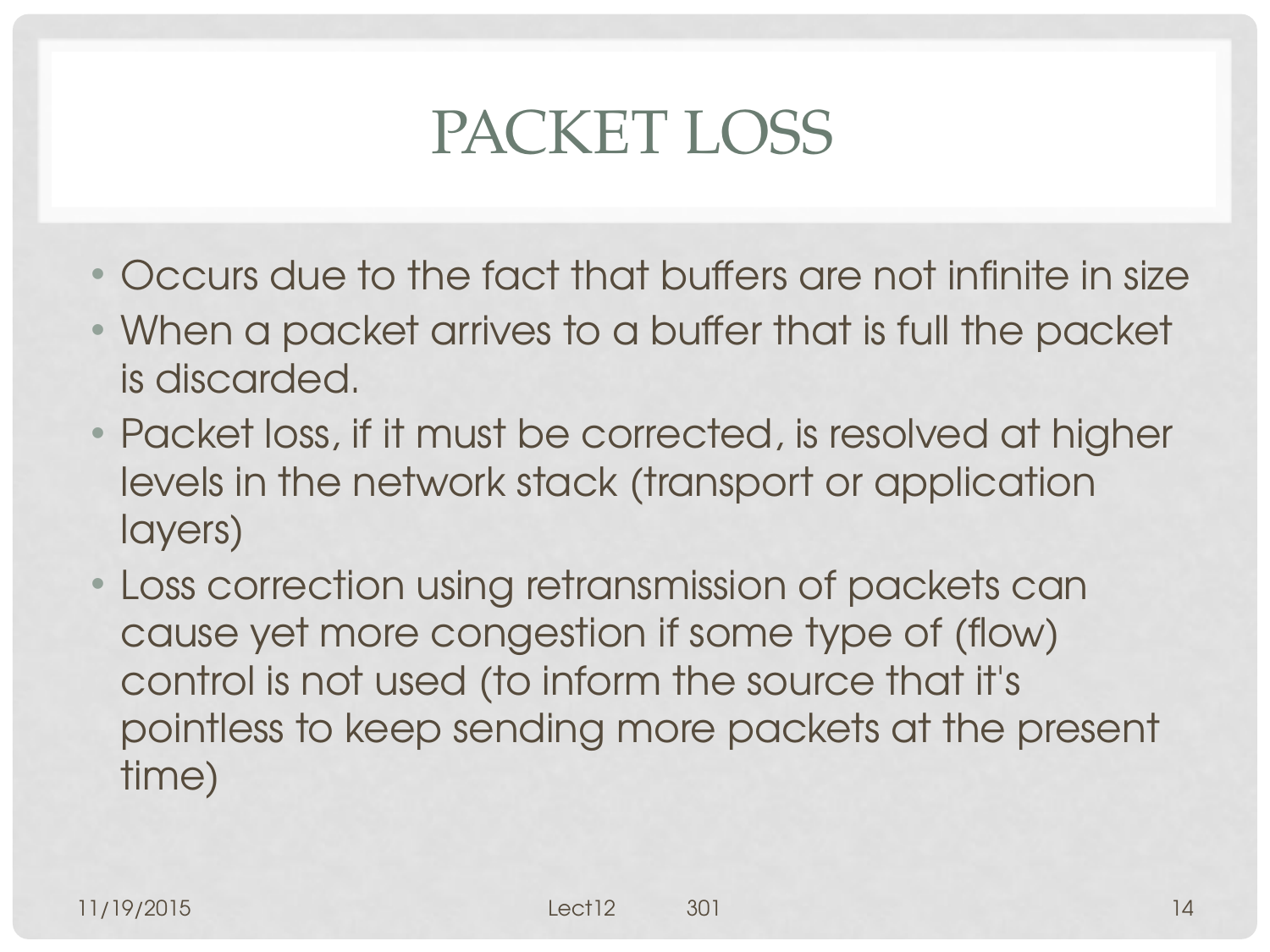

# Packet Loss
Occurs due to the fact that buffers are not infinite in size
When a packet arrives to a buffer that is full the packet is discarded.
Packet loss, if it must be corrected, is resolved at higher levels in the network stack (transport or application layers)
Loss correction using retransmission of packets can cause yet more congestion if some type of (flow) control is not used (to inform the source that it's pointless to keep sending more packets at the present time)

11/19/2015
Lect12            301
14